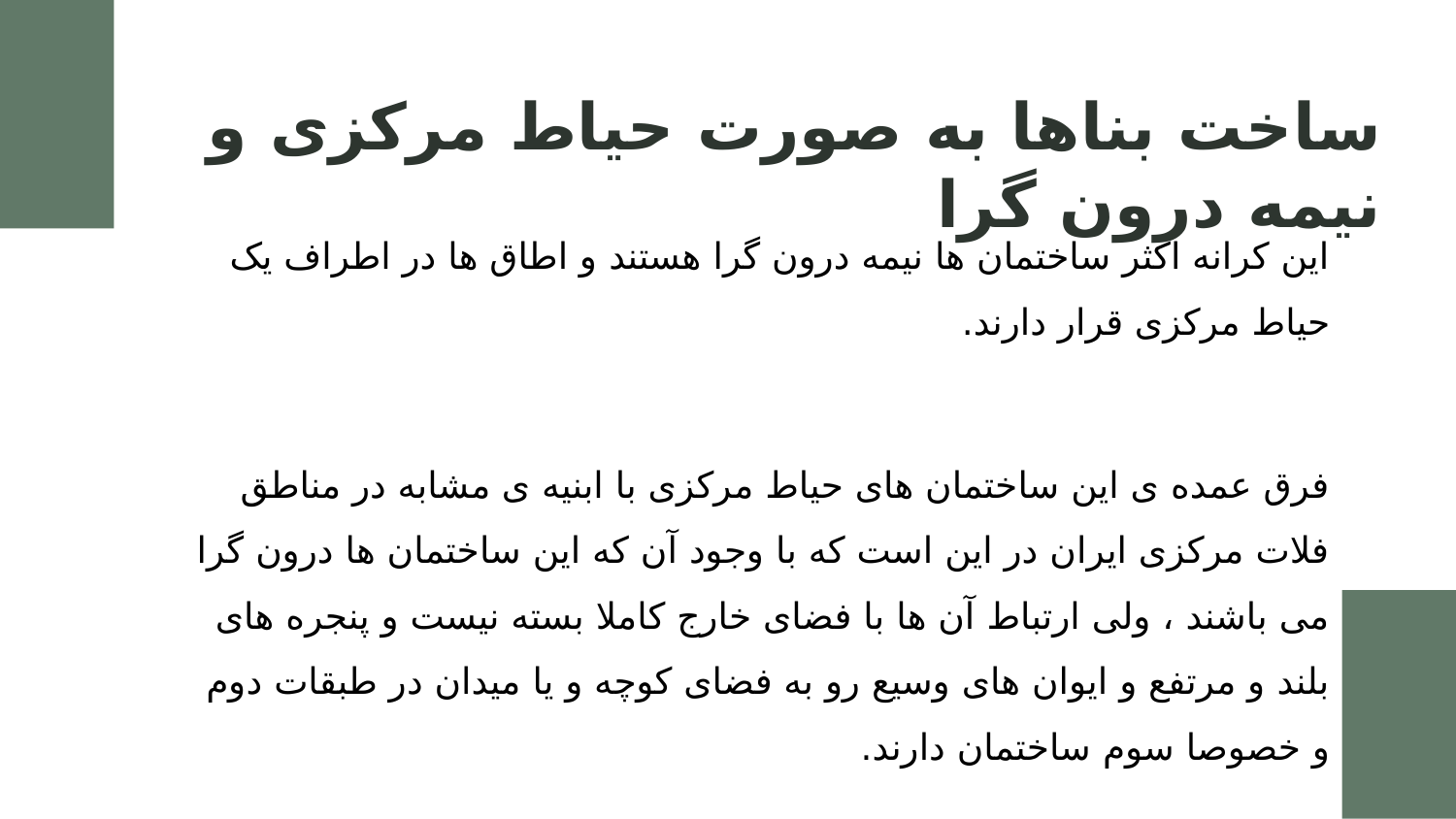

# ساخت بناها به صورت حیاط مرکزی و نیمه درون گرا
این کرانه اکثر ساختمان ها نیمه درون گرا هستند و اطاق ها در اطراف یک حیاط مرکزی قرار دارند.

فرق عمده ی این ساختمان های حیاط مرکزی با ابنیه ی مشابه در مناطق فلات مرکزی ایران در این است که با وجود آن که این ساختمان ها درون گرا می باشند ، ولی ارتباط آن ها با فضای خارج کاملا بسته نیست و پنجره های بلند و مرتفع و ایوان های وسیع رو به فضای کوچه و یا میدان در طبقات دوم و خصوصا سوم ساختمان دارند.